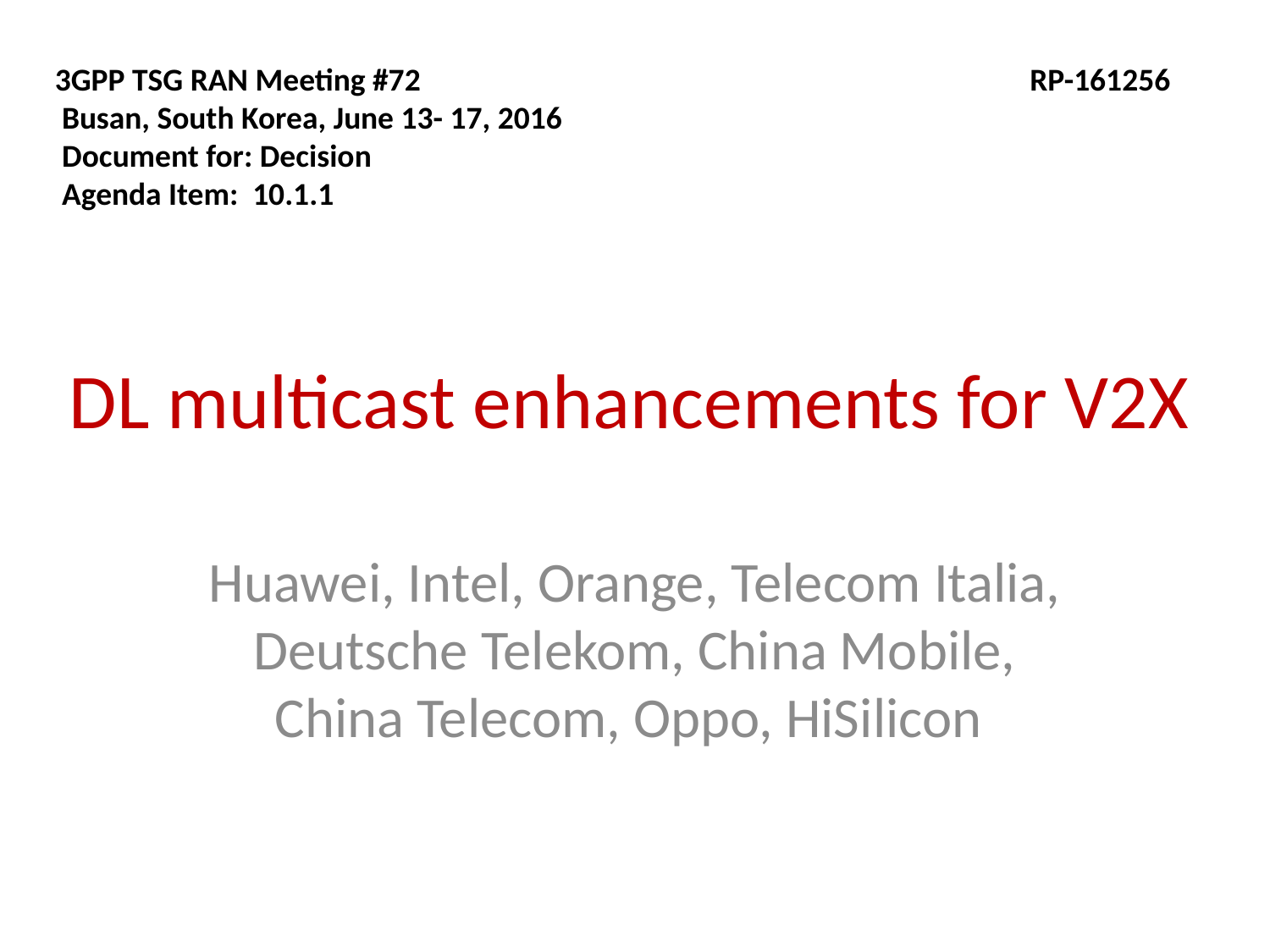

3GPP TSG RAN Meeting #72 					            RP-161256
 Busan, South Korea, June 13- 17, 2016
 Document for: Decision
 Agenda Item:  10.1.1
# DL multicast enhancements for V2X
Huawei, Intel, Orange, Telecom Italia, Deutsche Telekom, China Mobile, China Telecom, Oppo, HiSilicon